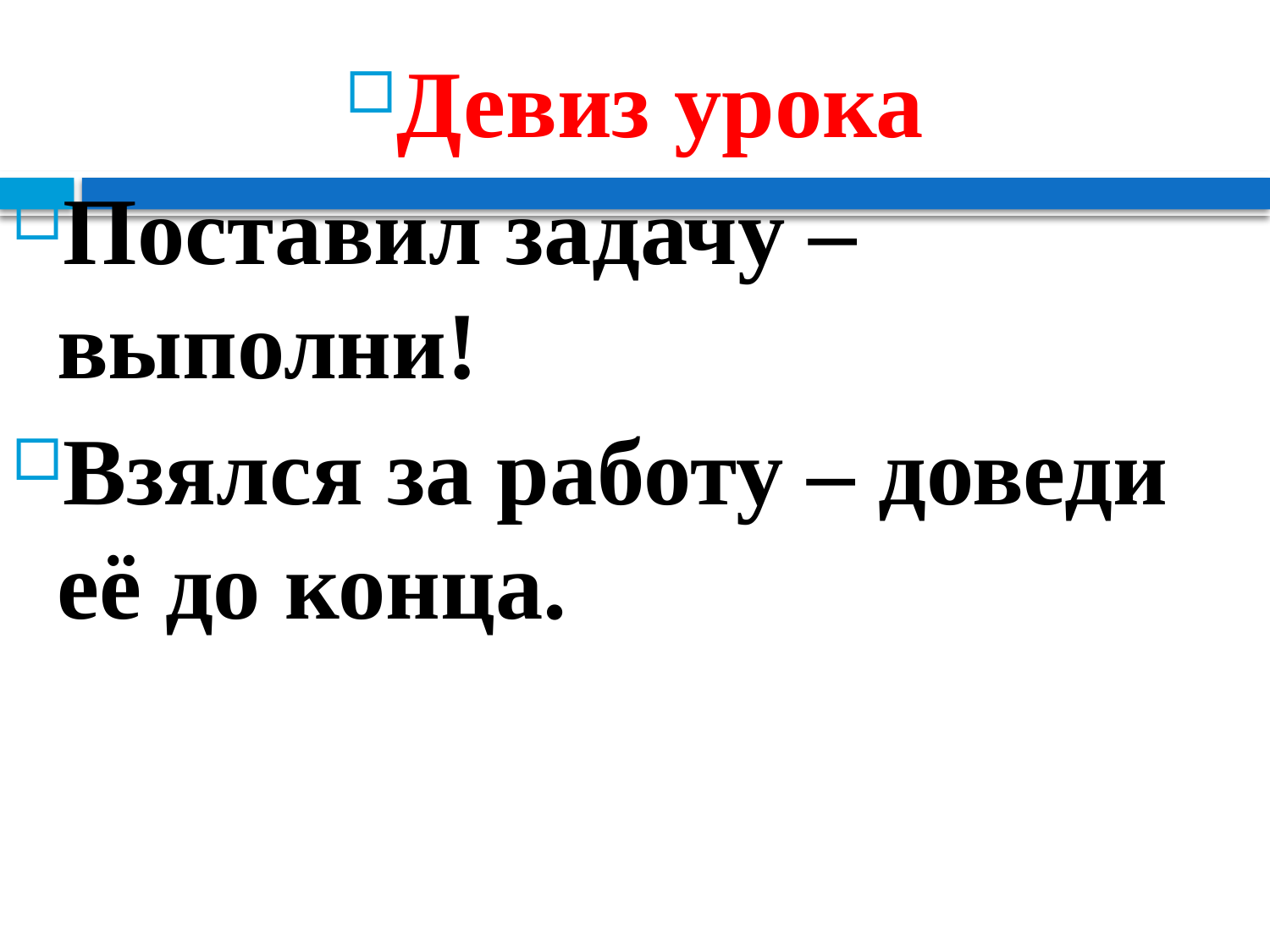

#
Девиз урока
Поставил задачу – выполни!
Взялся за работу – доведи её до конца.